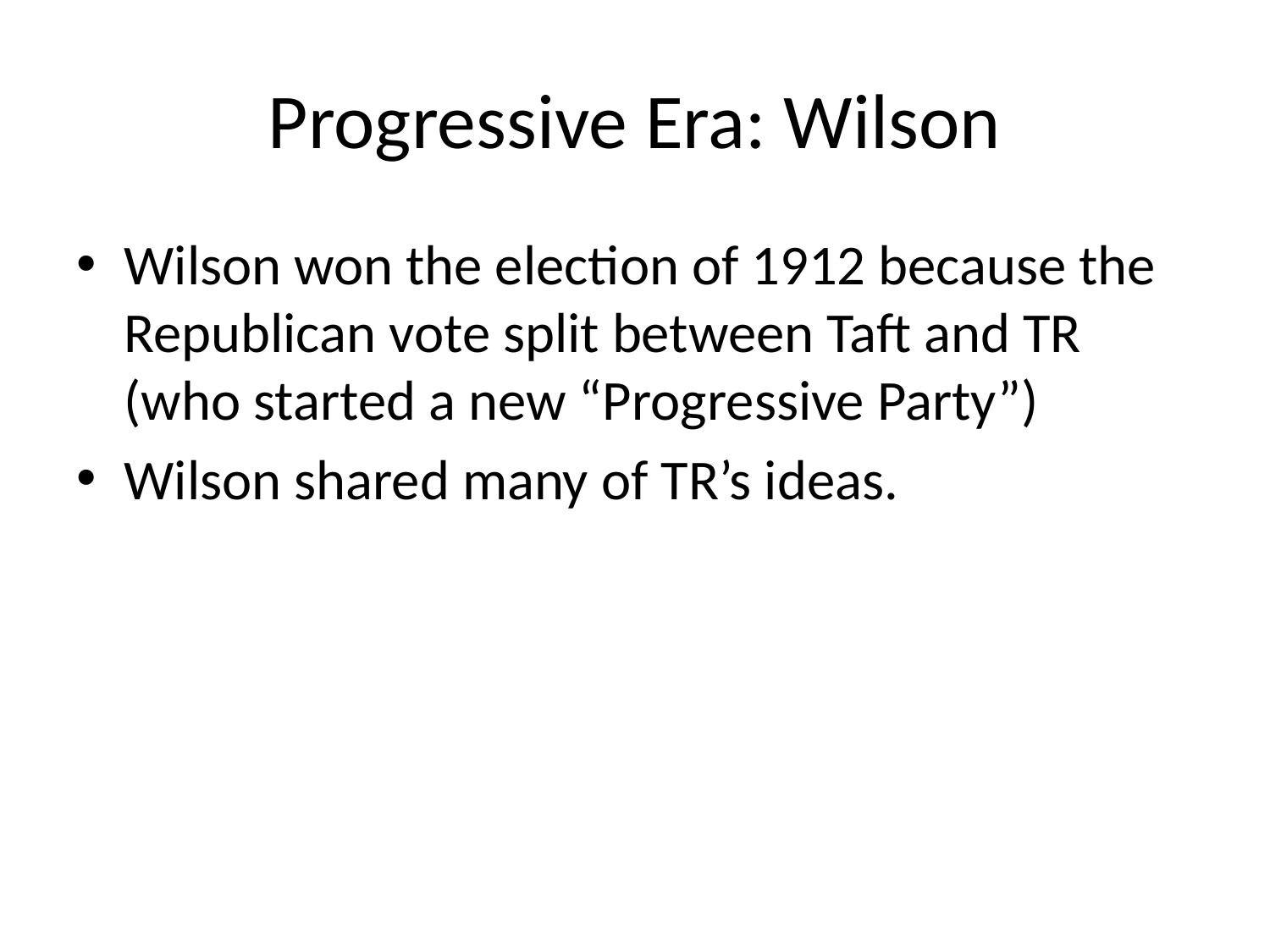

# Progressive Era: Wilson
Wilson won the election of 1912 because the Republican vote split between Taft and TR (who started a new “Progressive Party”)
Wilson shared many of TR’s ideas.